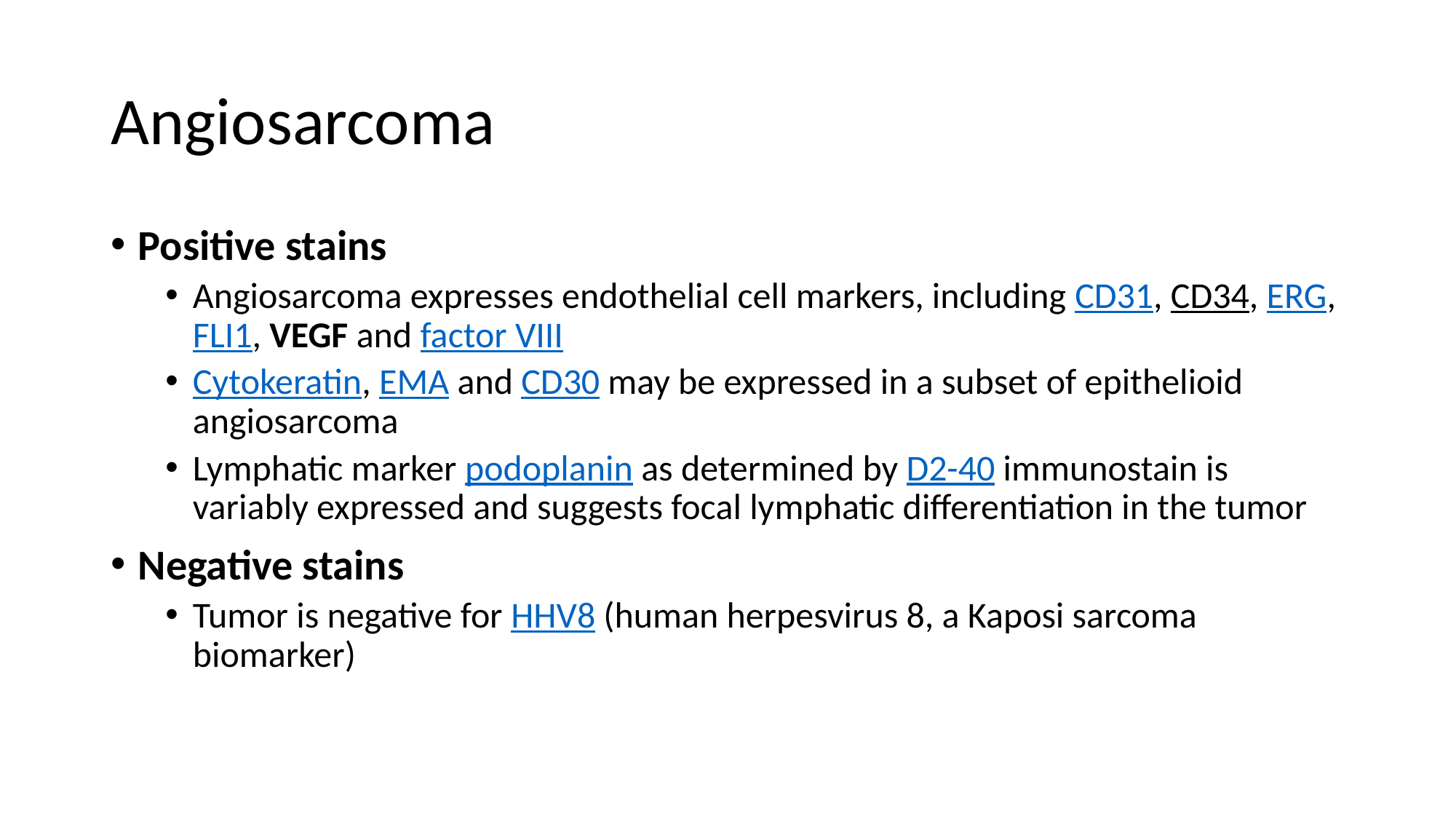

# Angiosarcoma
Positive stains
Angiosarcoma expresses endothelial cell markers, including CD31, CD34, ERG, FLI1, VEGF and factor VIII
Cytokeratin, EMA and CD30 may be expressed in a subset of epithelioid angiosarcoma
Lymphatic marker podoplanin as determined by D2-40 immunostain is variably expressed and suggests focal lymphatic differentiation in the tumor
Negative stains
Tumor is negative for HHV8 (human herpesvirus 8, a Kaposi sarcoma biomarker)